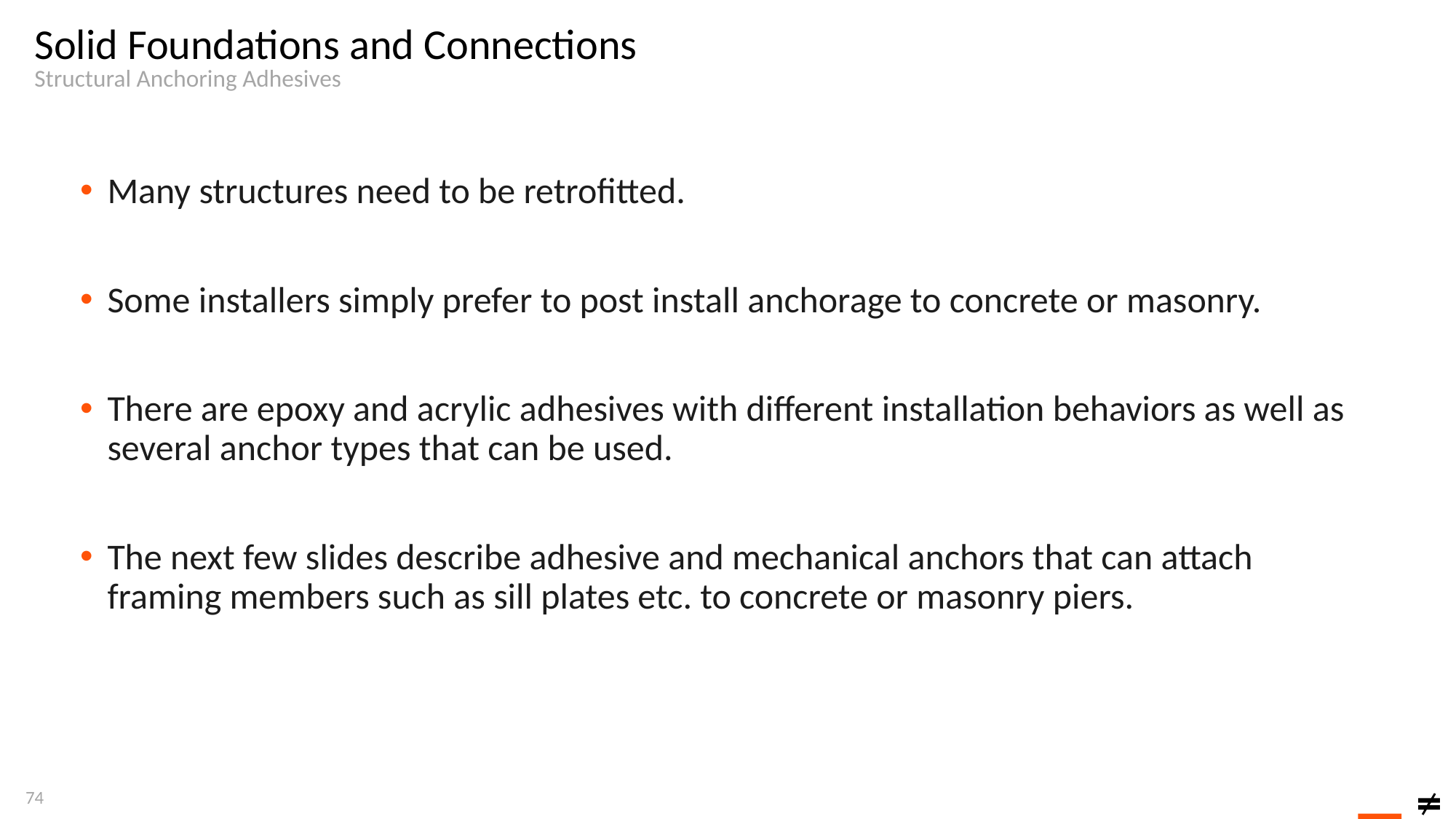

Solid Foundations and Connections
Structural Anchoring Adhesives
Many structures need to be retrofitted.

Some installers simply prefer to post install anchorage to concrete or masonry.

There are epoxy and acrylic adhesives with different installation behaviors as well as several anchor types that can be used.

The next few slides describe adhesive and mechanical anchors that can attach framing members such as sill plates etc. to concrete or masonry piers.
74